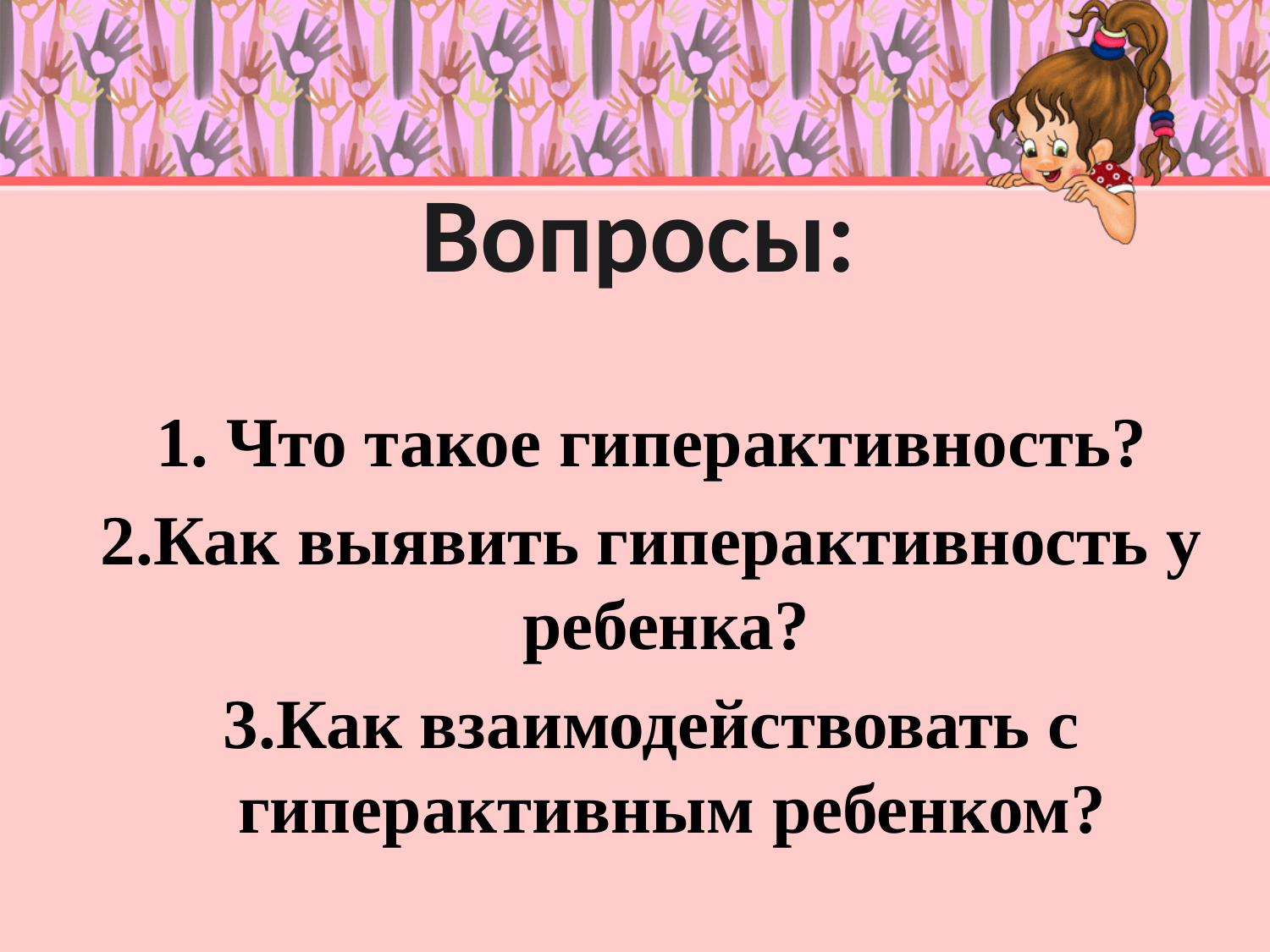

Вопросы:
1. Что такое гиперактивность?
2.Как выявить гиперактивность у ребенка?
3.Как взаимодействовать с гиперактивным ребенком?